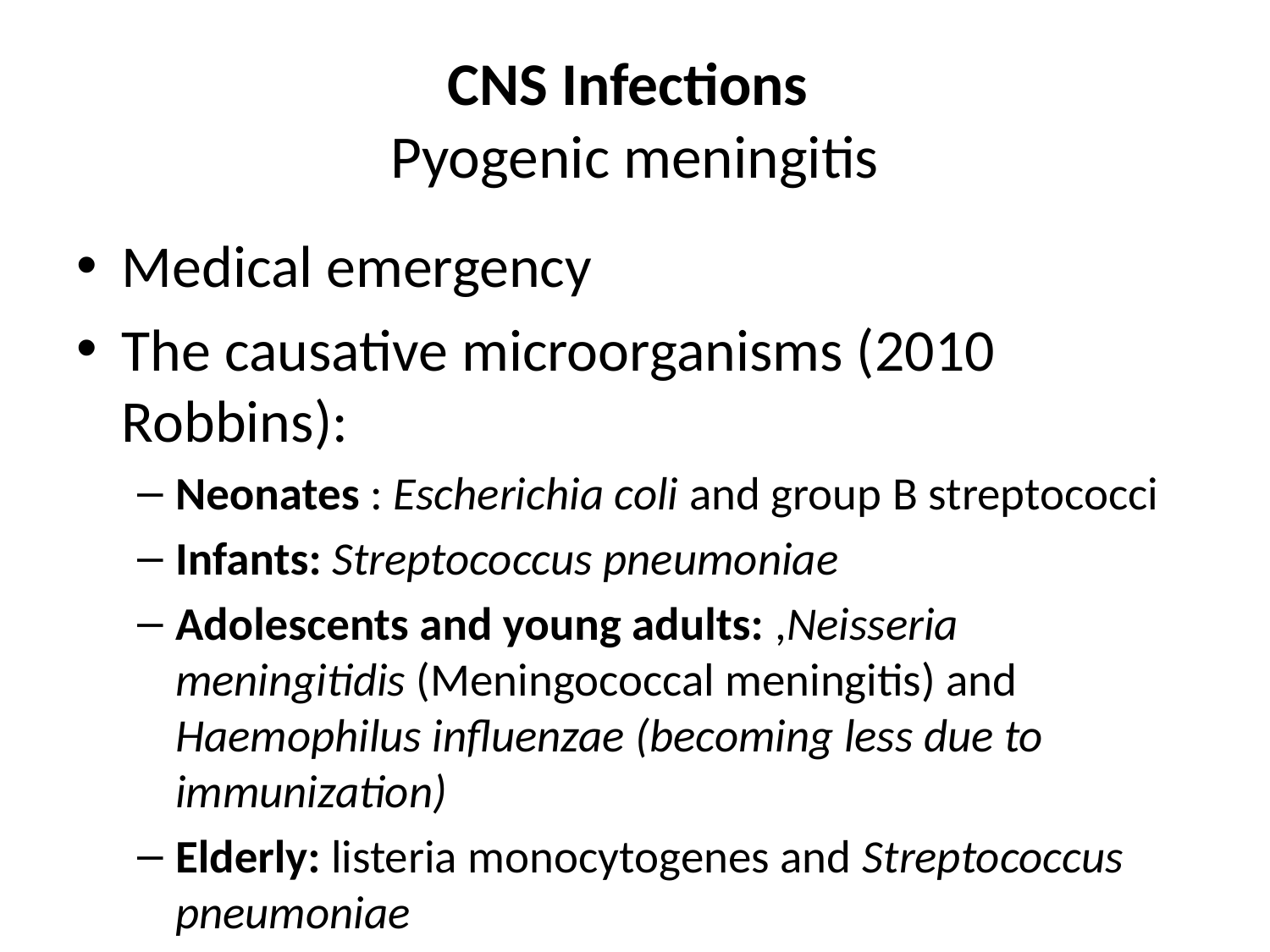

# CNS Infections Pyogenic meningitis
Medical emergency
The causative microorganisms (2010 Robbins):
Neonates : Escherichia coli and group B streptococci
Infants: Streptococcus pneumoniae
Adolescents and young adults: ,Neisseria meningitidis (Meningococcal meningitis) and Haemophilus influenzae (becoming less due to immunization)
Elderly: listeria monocytogenes and Streptococcus pneumoniae